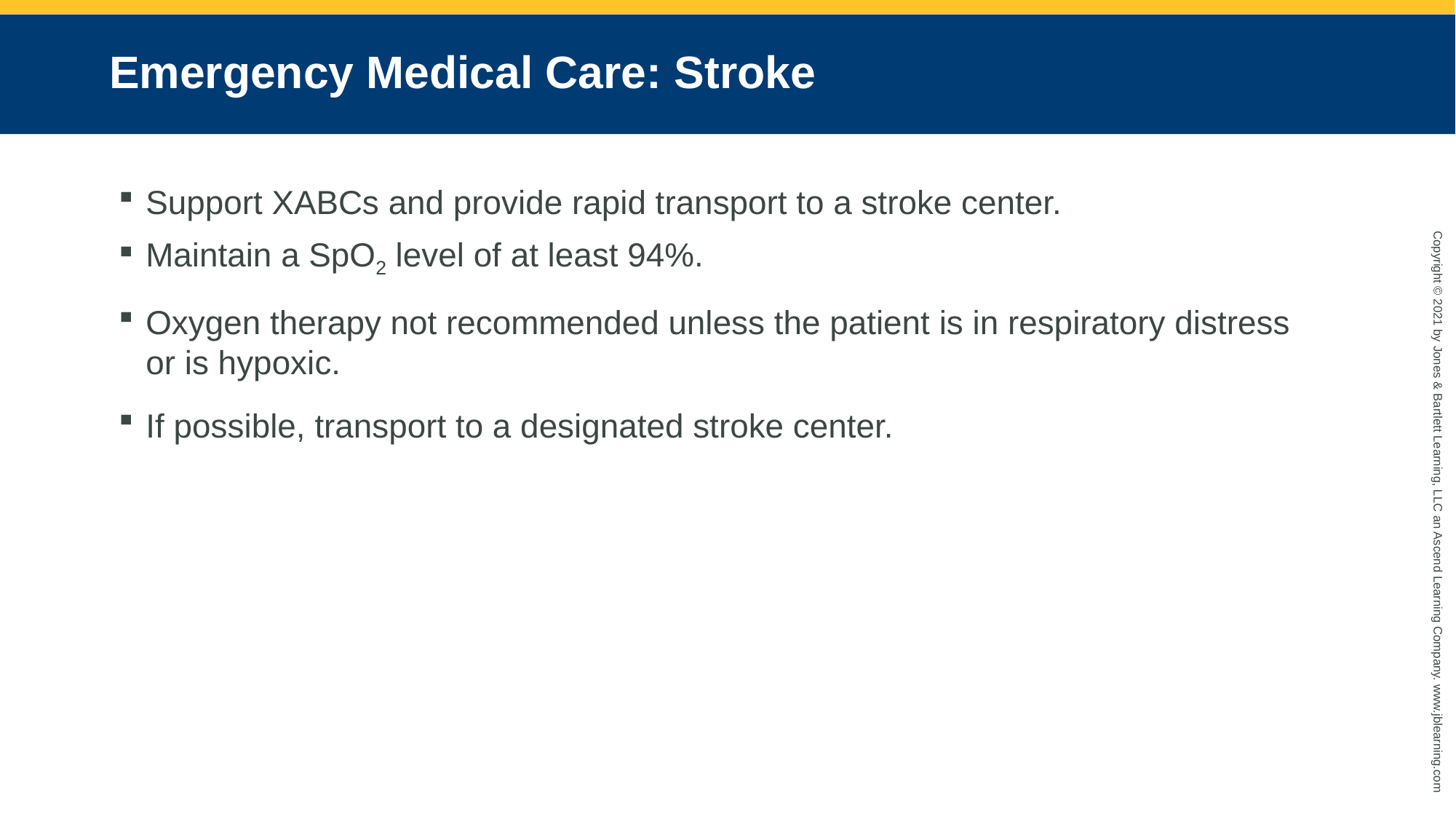

# Emergency Medical Care: Stroke
Support XABCs and provide rapid transport to a stroke center.
Maintain a SpO2 level of at least 94%.
Oxygen therapy not recommended unless the patient is in respiratory distress or is hypoxic.
If possible, transport to a designated stroke center.